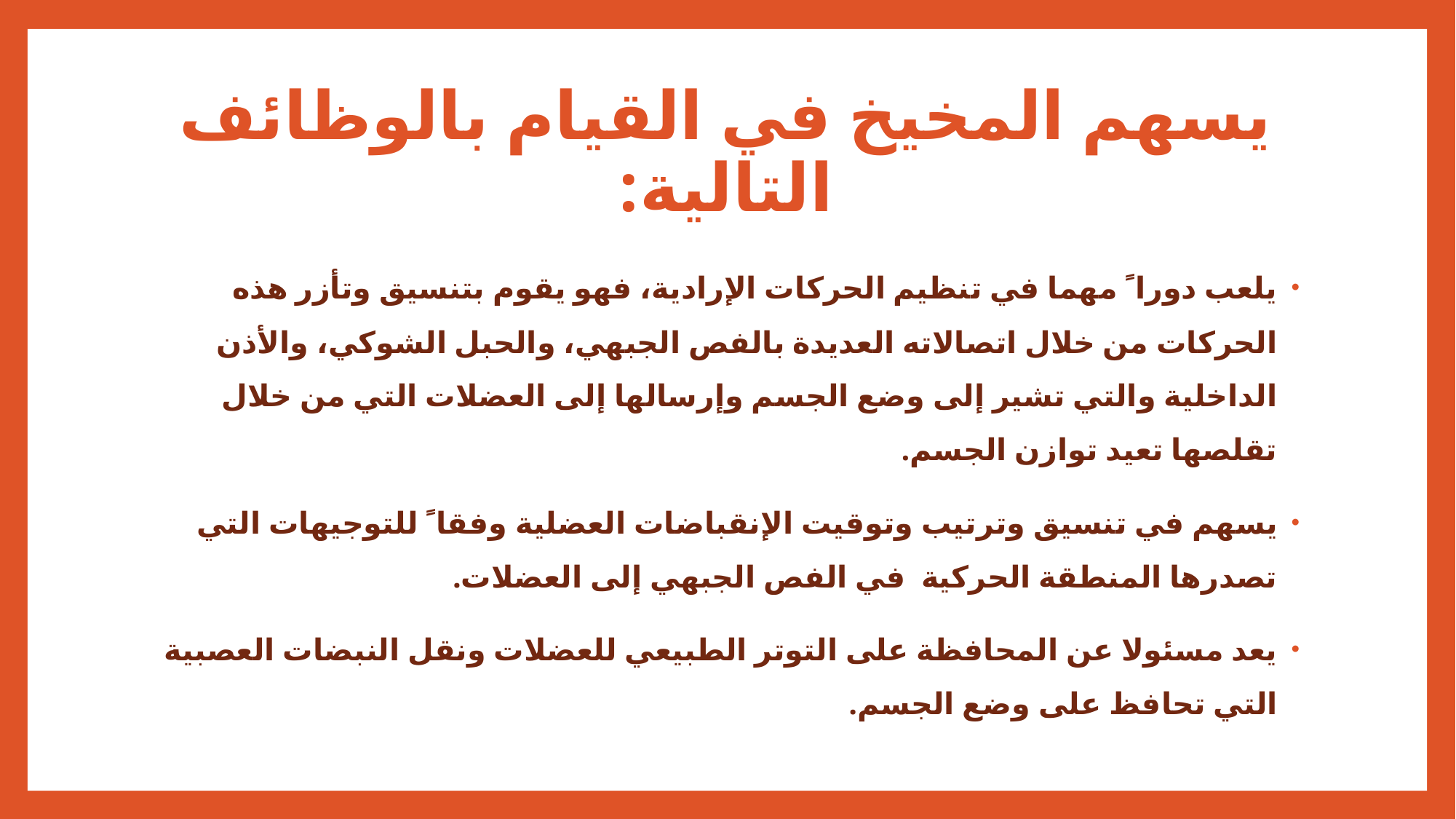

# يسهم المخيخ في القيام بالوظائف التالية:
يلعب دورا ً مهما في تنظيم الحركات الإرادية، فهو يقوم بتنسيق وتأزر هذه الحركات من خلال اتصالاته العديدة بالفص الجبهي، والحبل الشوكي، والأذن الداخلية والتي تشير إلى وضع الجسم وإرسالها إلى العضلات التي من خلال تقلصها تعيد توازن الجسم.
يسهم في تنسيق وترتيب وتوقيت الإنقباضات العضلية وفقا ً للتوجيهات التي تصدرها المنطقة الحركية  في الفص الجبهي إلى العضلات.
يعد مسئولا عن المحافظة على التوتر الطبيعي للعضلات ونقل النبضات العصبية التي تحافظ على وضع الجسم.